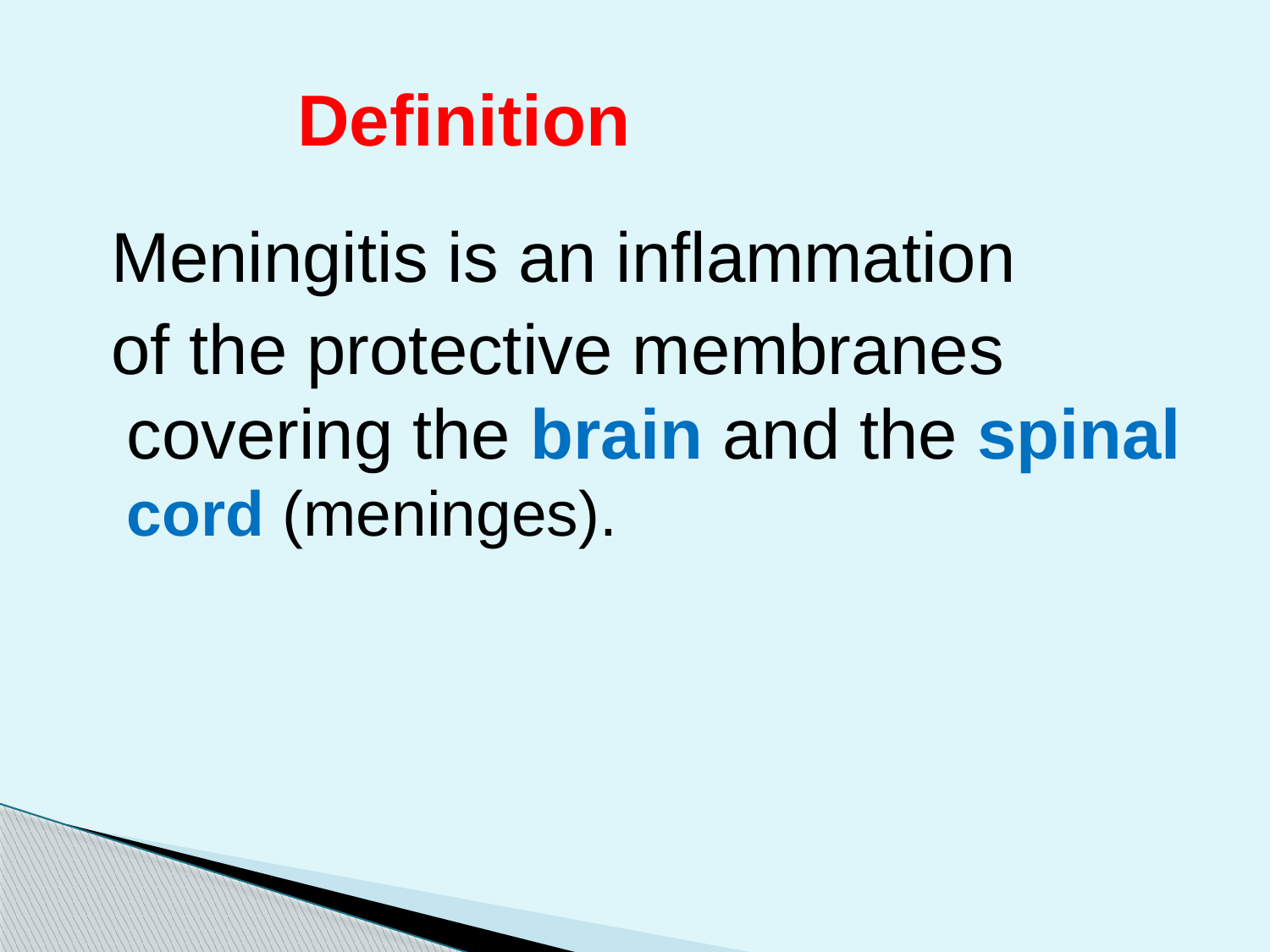

# Definition
 Meningitis is an inflammation
 of the protective membranes covering the brain and the spinal cord (meninges).